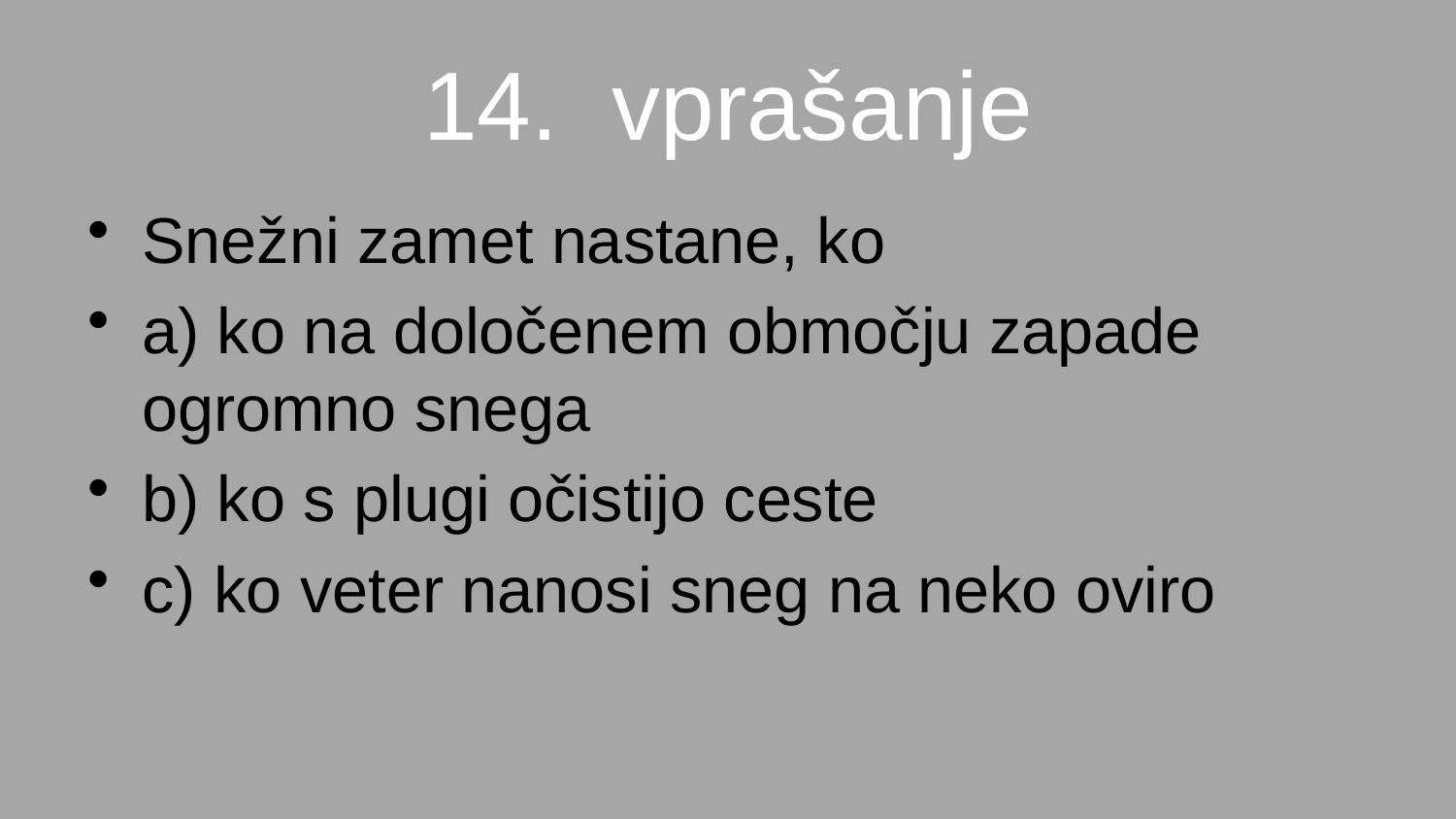

# 14.  vprašanje
Snežni zamet nastane, ko
a) ko na določenem območju zapade ogromno snega
b) ko s plugi očistijo ceste
c) ko veter nanosi sneg na neko oviro